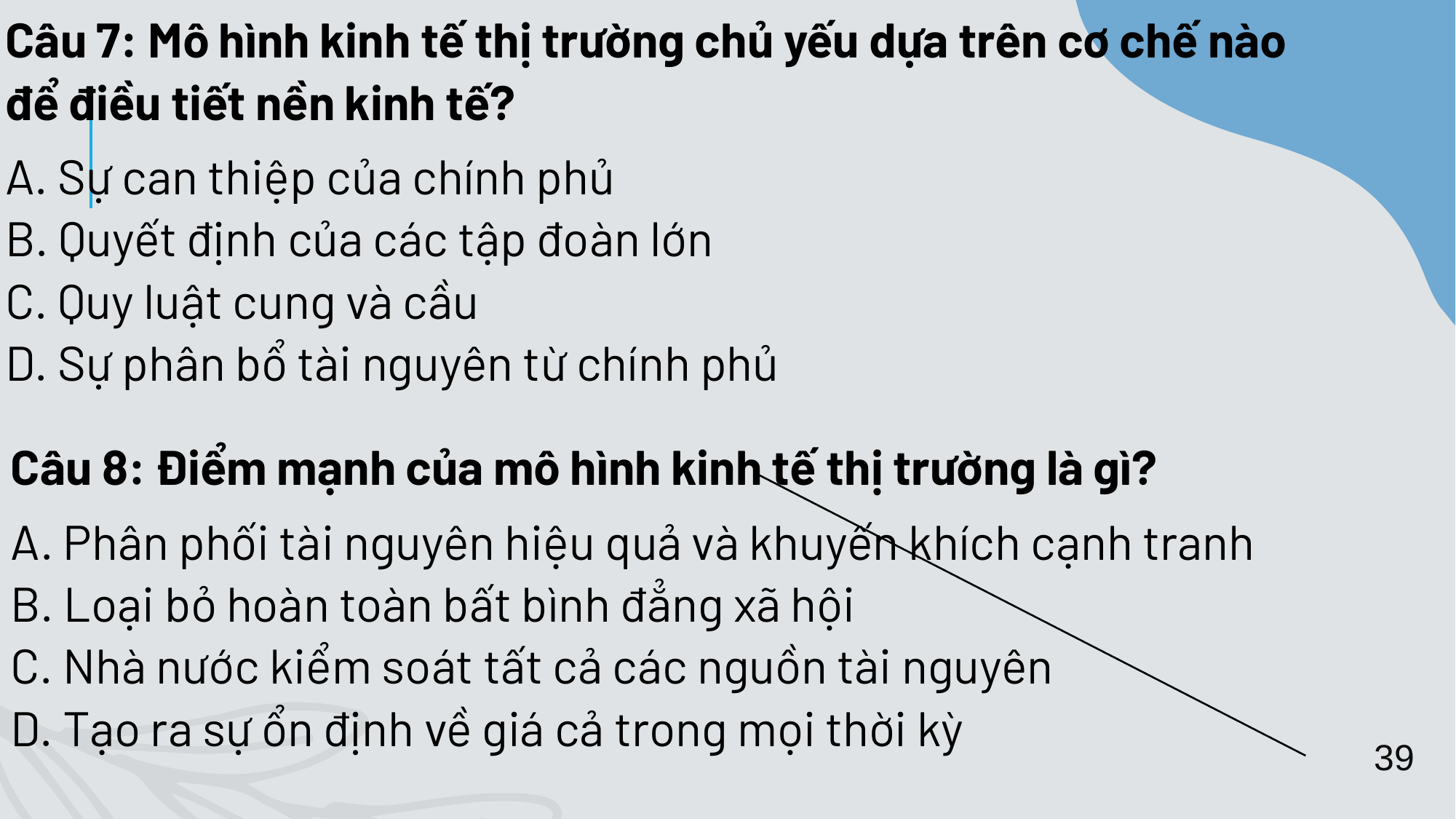

Câu 7: Mô hình kinh tế thị trường chủ yếu dựa trên cơ chế nào để điều tiết nền kinh tế?
A. Sự can thiệp của chính phủ
B. Quyết định của các tập đoàn lớn
C. Quy luật cung và cầu
D. Sự phân bổ tài nguyên từ chính phủ

Câu 8: Điểm mạnh của mô hình kinh tế thị trường là gì?
A. Phân phối tài nguyên hiệu quả và khuyến khích cạnh tranh
B. Loại bỏ hoàn toàn bất bình đẳng xã hội
C. Nhà nước kiểm soát tất cả các nguồn tài nguyên
D. Tạo ra sự ổn định về giá cả trong mọi thời kỳ
39